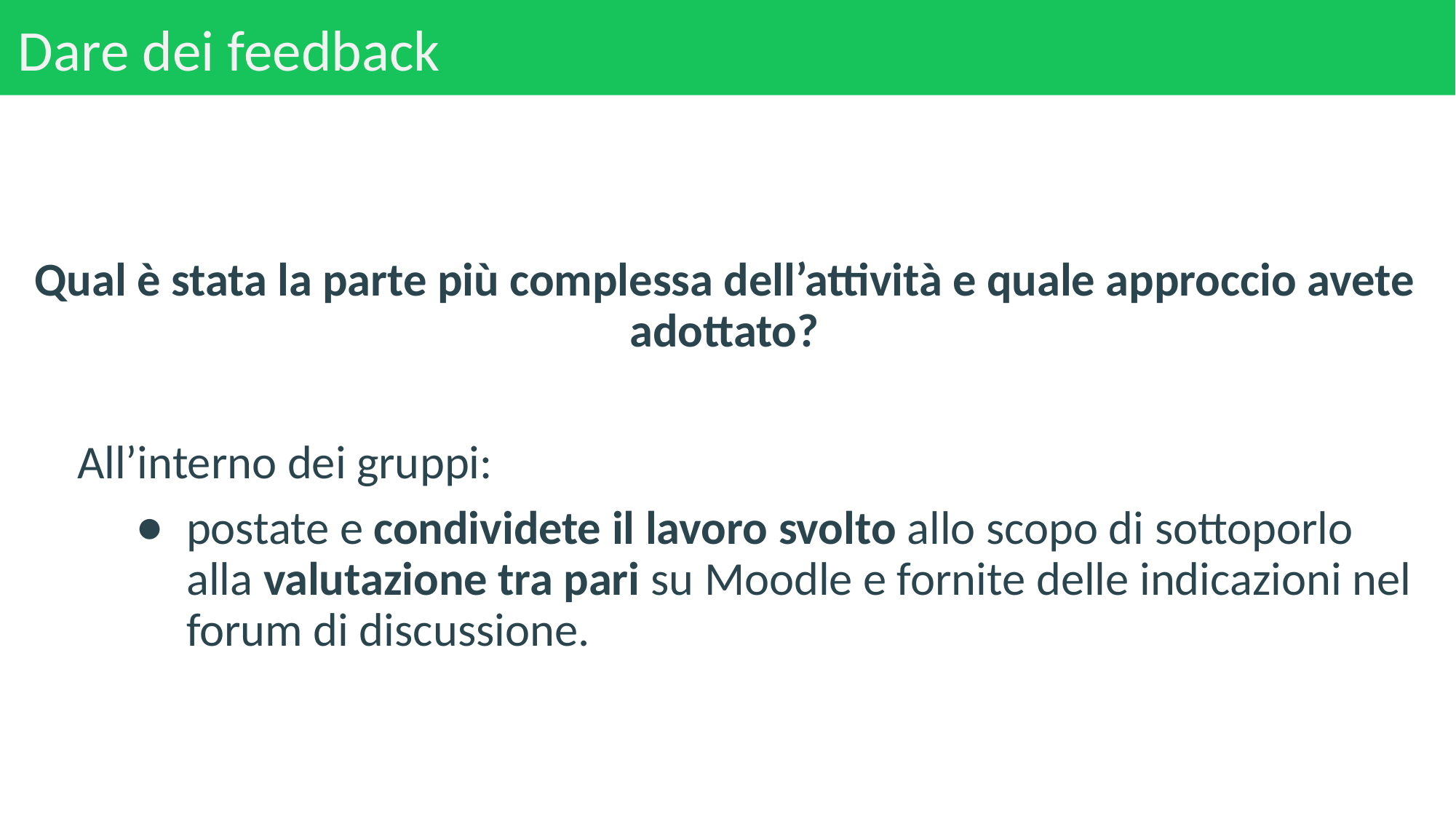

# Dare dei feedback
Qual è stata la parte più complessa dell’attività e quale approccio avete adottato?

All’interno dei gruppi:
postate e condividete il lavoro svolto allo scopo di sottoporlo alla valutazione tra pari su Moodle e fornite delle indicazioni nel forum di discussione.